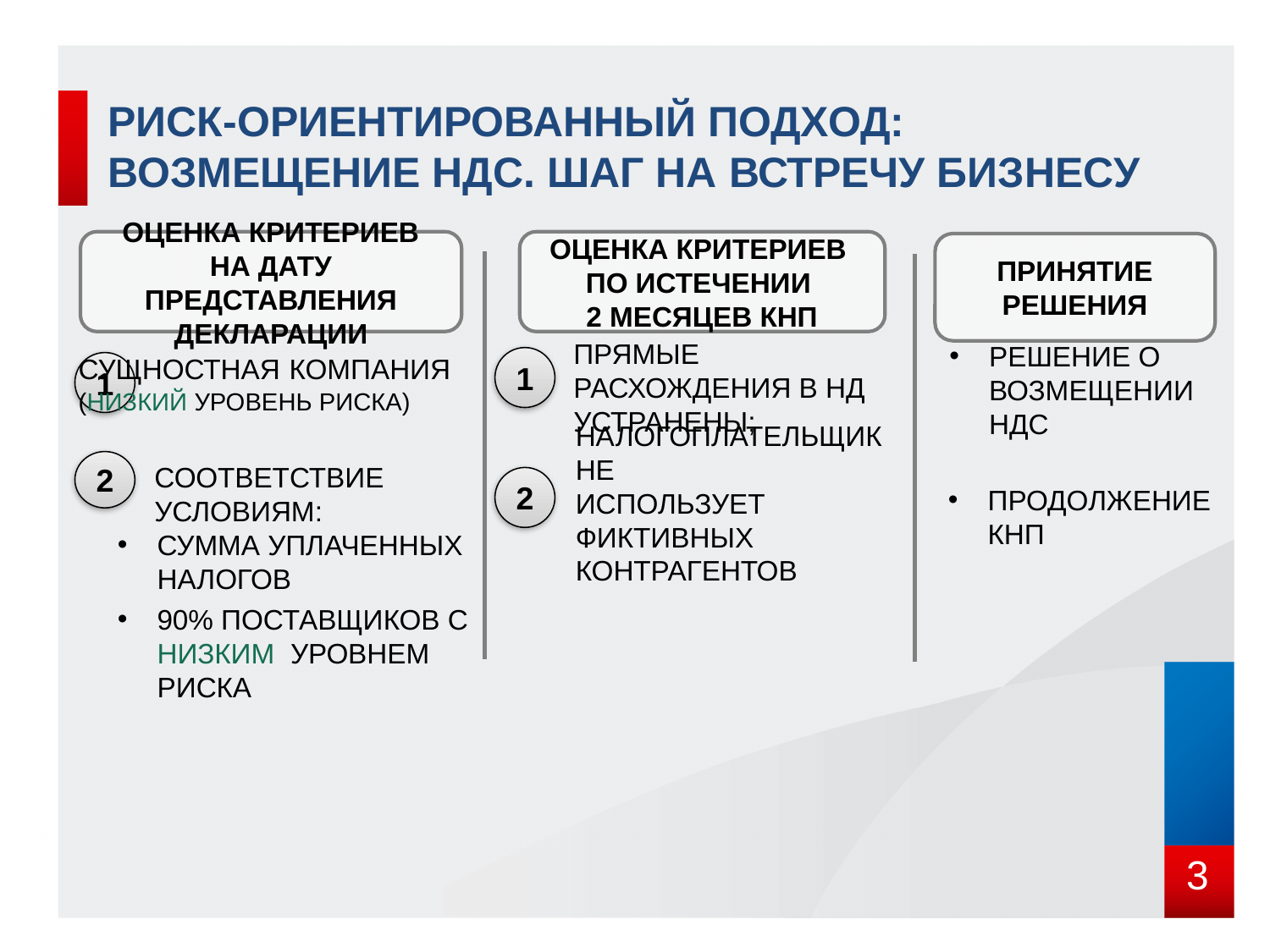

# РИСК-ОРИЕНТИРОВАННЫЙ ПОДХОД: ВОЗМЕЩЕНИЕ НДС. ШАГ НА ВСТРЕЧУ БИЗНЕСУ
ОЦЕНКА КРИТЕРИЕВ
 НА ДАТУ  ПРЕДСТАВЛЕНИЯ ДЕКЛАРАЦИИ
ОЦЕНКА КРИТЕРИЕВ
ПО ИСТЕЧЕНИИ
2 МЕСЯЦЕВ КНП
ПРИНЯТИЕ РЕШЕНИЯ

ПРЯМЫЕ РАСХОЖДЕНИЯ В НД УСТРАНЕНЫ;
СУЩНОСТНАЯ КОМПАНИЯ
(НИЗКИЙ УРОВЕНЬ РИСКА)
1
РЕШЕНИЕ О ВОЗМЕЩЕНИИ НДС

1
НАЛОГОПЛАТЕЛЬЩИК НЕ
ИСПОЛЬЗУЕТ ФИКТИВНЫХ КОНТРАГЕНТОВ
2
СООТВЕТСТВИЕ УСЛОВИЯМ:
ПРОДОЛЖЕНИЕ КНП
2
СУММА УПЛАЧЕННЫХ НАЛОГОВ
90% ПОСТАВЩИКОВ С НИЗКИМ  УРОВНЕМ РИСКА

3